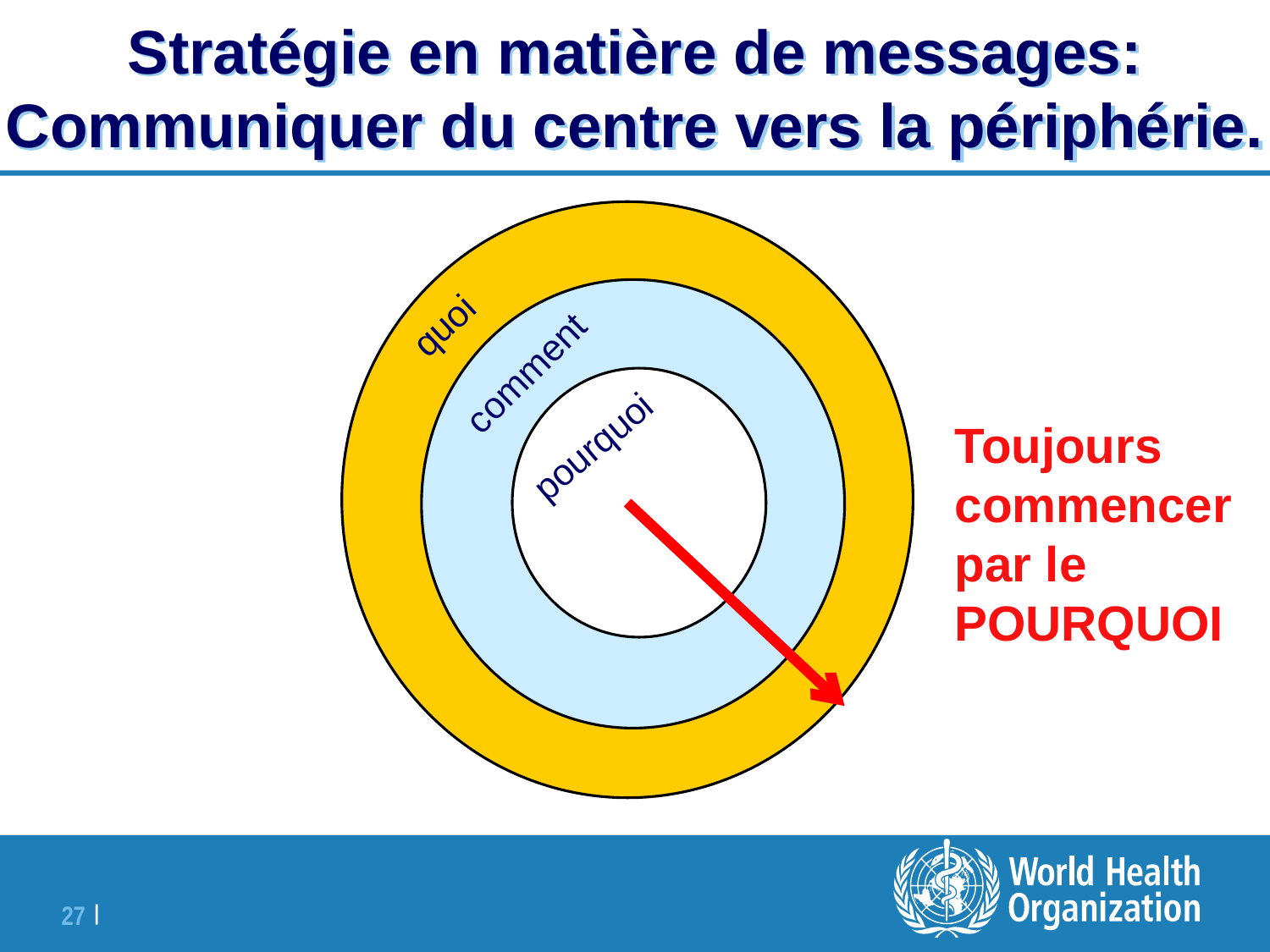

# Stratégie en matière de messages: Communiquer du centre vers la périphérie.

quoi
comment

Toujours commencer par le POURQUOI
pourquoi